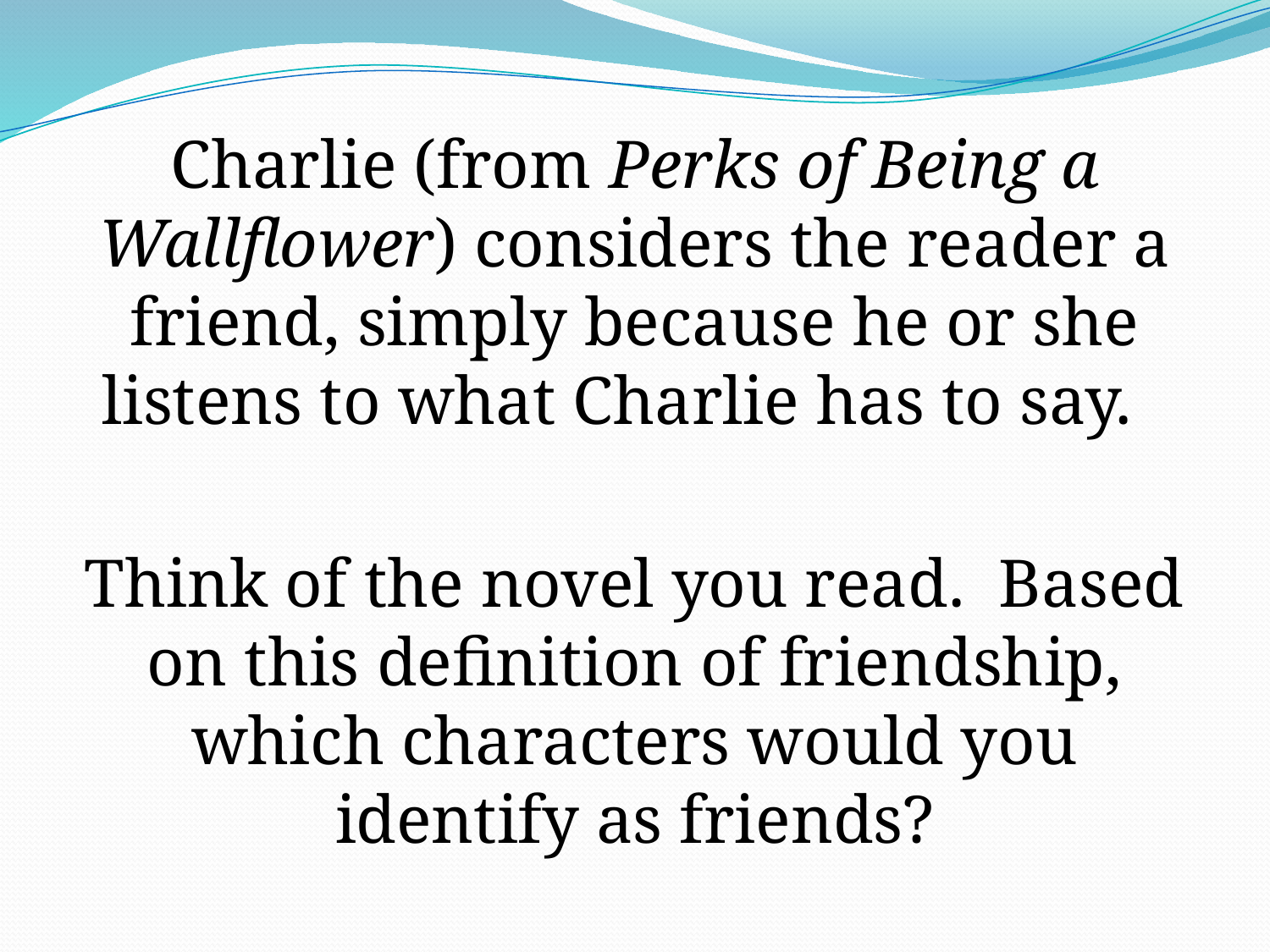

Charlie (from Perks of Being a Wallflower) considers the reader a friend, simply because he or she listens to what Charlie has to say.

Think of the novel you read.  Based on this definition of friendship, which characters would you identify as friends?